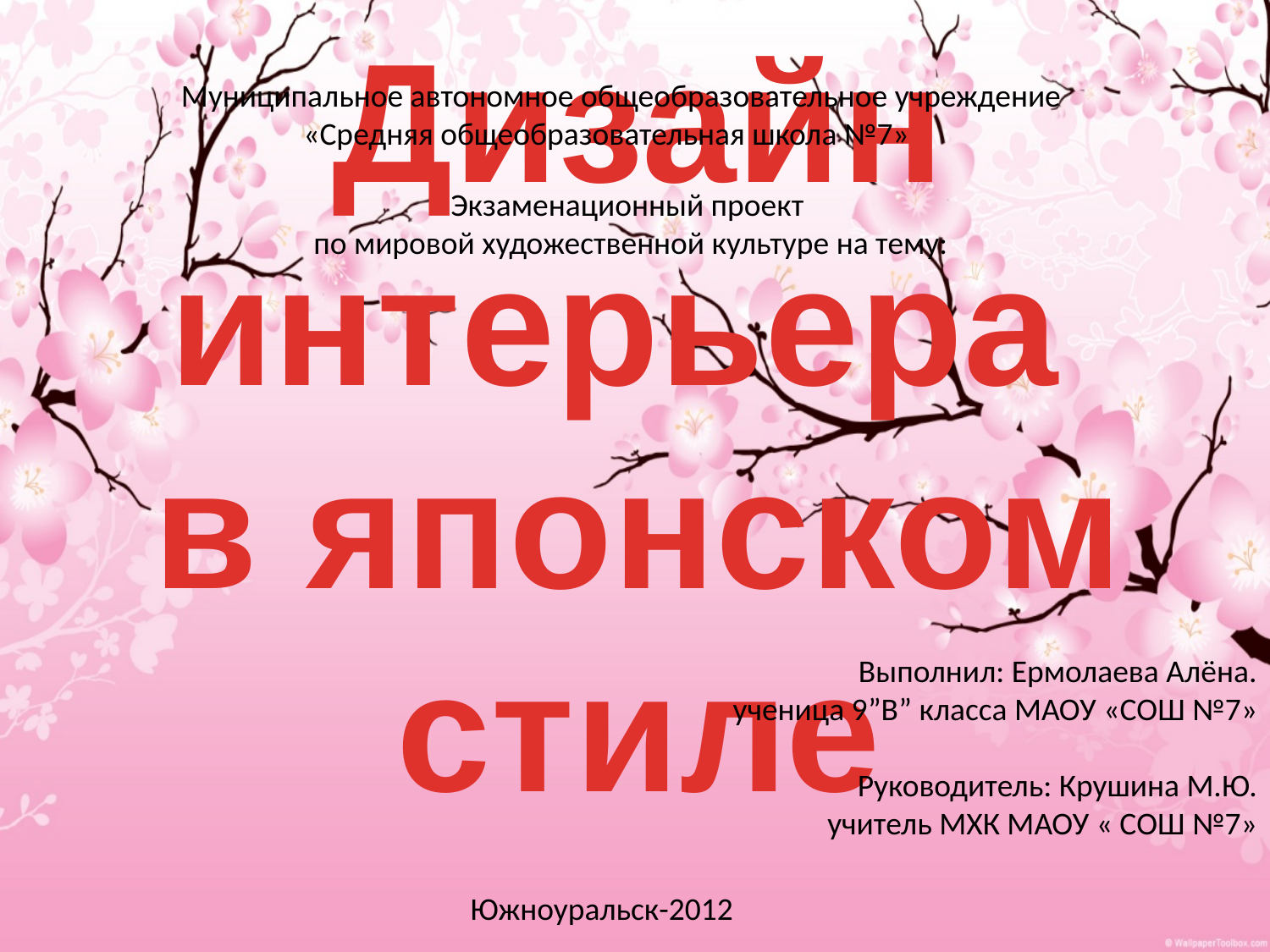

Муниципальное автономное общеобразовательное учреждение
                 «Средняя общеобразовательная школа №7»

Экзаменационный проект
по мировой художественной культуре на тему:
# Дизайн интерьера в японском стиле
Выполнил: Ермолаева Алёна.
ученица 9”В” класса МАОУ «СОШ №7»

Руководитель: Крушина М.Ю.
учитель МХК МАОУ « СОШ №7»

Южноуральск-2012